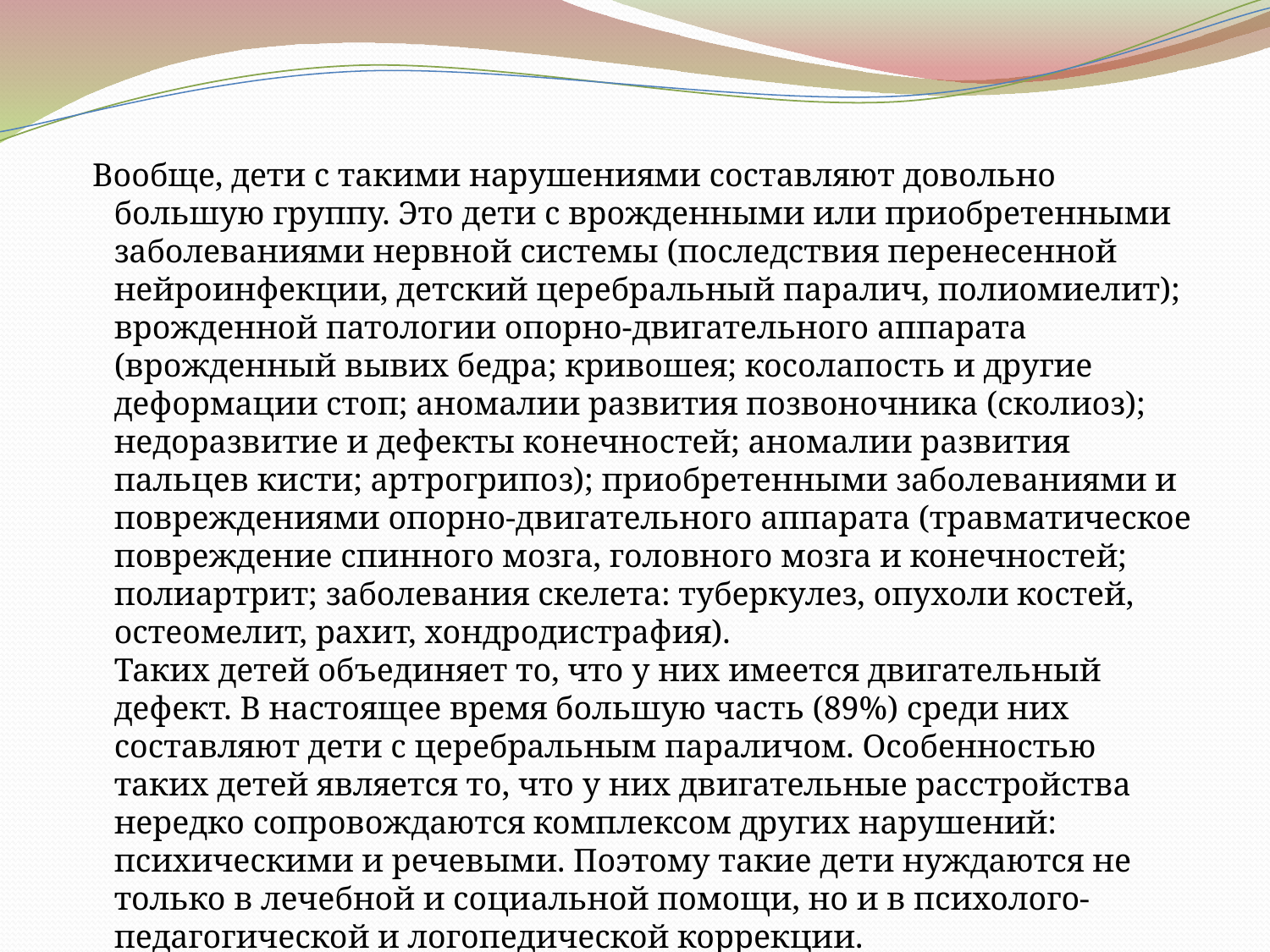

#
  Вообще, дети с такими нарушениями составляют довольно большую группу. Это дети с врожденными или приобретенными заболеваниями нервной системы (последствия перенесенной нейроинфекции, детский церебральный паралич, полиомиелит); врожденной патологии опорно-двигательного аппарата (врожденный вывих бедра; кривошея; косолапость и другие деформации стоп; аномалии развития позвоночника (сколиоз); недоразвитие и дефекты конечностей; аномалии развития пальцев кисти; артрогрипоз); приобретенными заболеваниями и повреждениями опорно-двигательного аппарата (травматическое повреждение спинного мозга, головного мозга и конечностей; полиартрит; заболевания скелета: туберкулез, опухоли костей, остеомелит, рахит, хондродистрафия).
Таких детей объединяет то, что у них имеется двигательный дефект. В настоящее время большую часть (89%) среди них составляют дети с церебральным параличом. Особенностью таких детей является то, что у них двигательные расстройства нередко сопровождаются комплексом других нарушений: психическими и речевыми. Поэтому такие дети нуждаются не только в лечебной и социальной помощи, но и в психолого-педагогической и логопедической коррекции.